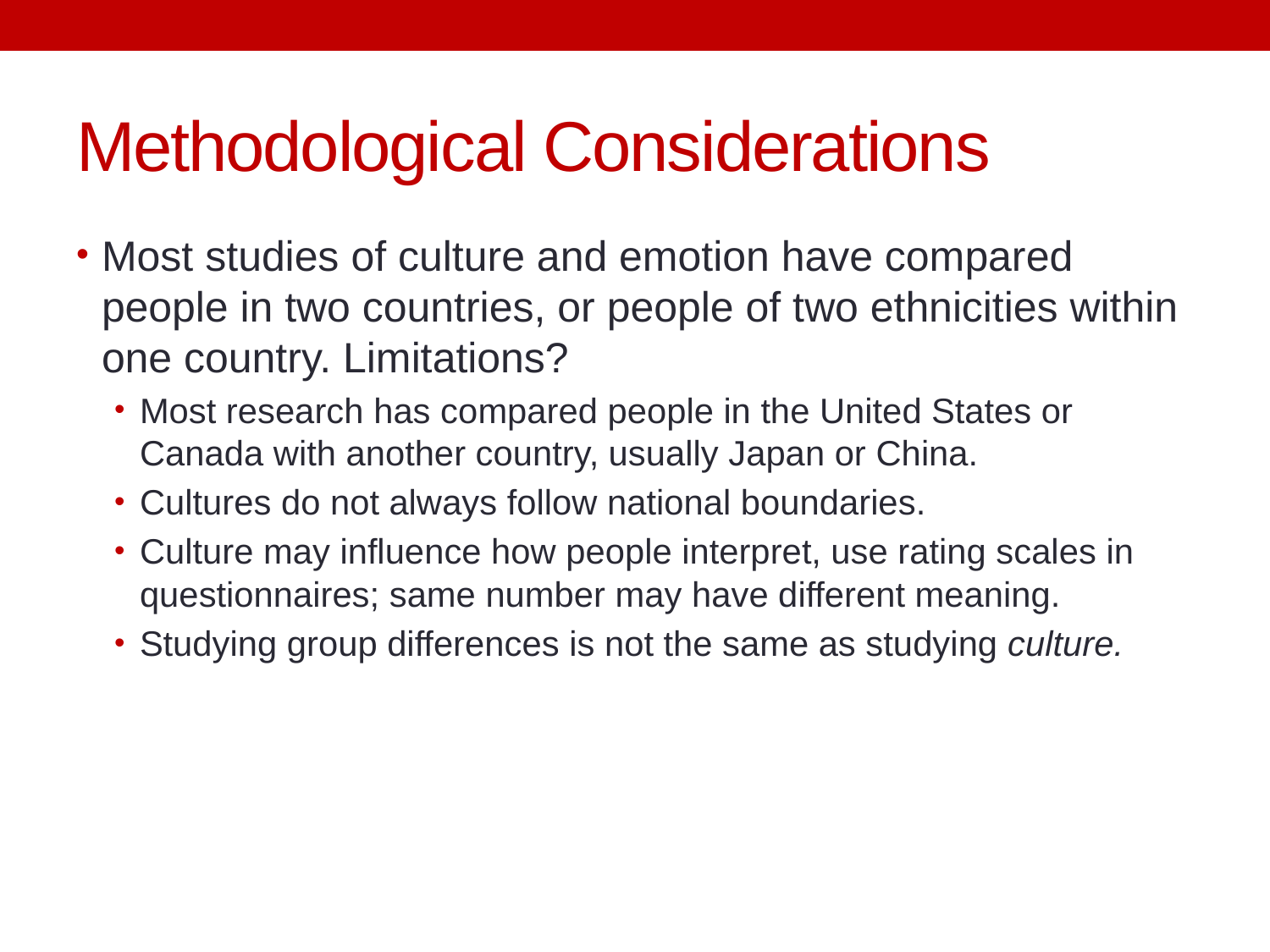

# Methodological Considerations
Most studies of culture and emotion have compared people in two countries, or people of two ethnicities within one country. Limitations?
Most research has compared people in the United States or Canada with another country, usually Japan or China.
Cultures do not always follow national boundaries.
Culture may influence how people interpret, use rating scales in questionnaires; same number may have different meaning.
Studying group differences is not the same as studying culture.